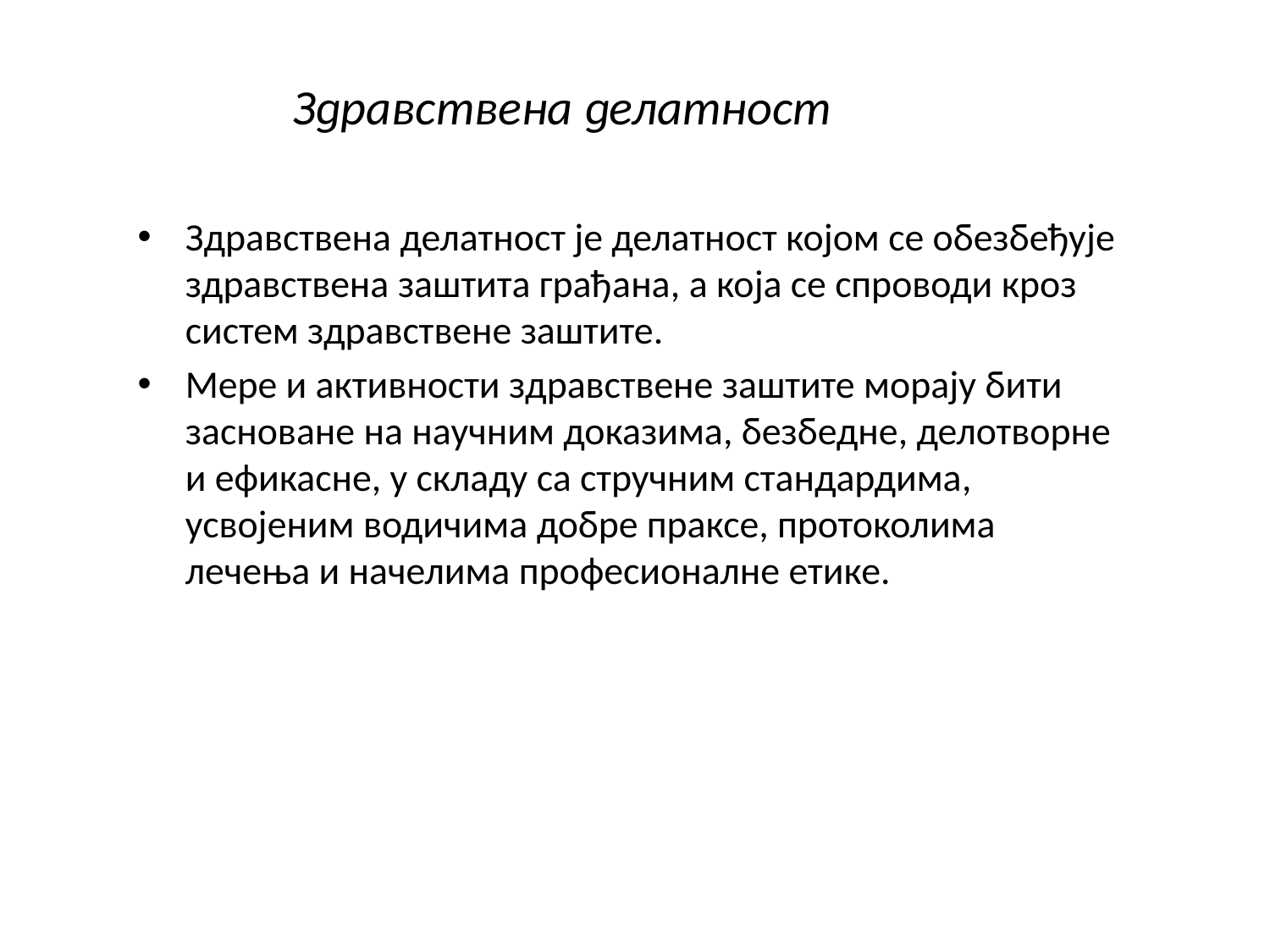

# Здравствена делатност
Здравствена делатност је делатност којом се обезбеђује здравствена заштита грађана, а која се спроводи кроз систем здравствене заштите.
Мере и активности здравствене заштите морају бити засноване на научним доказима, безбедне, делотворне и ефикасне, у складу са стручним стандардима, усвојеним водичима добре праксе, протоколима лечења и начелима професионалне етике.